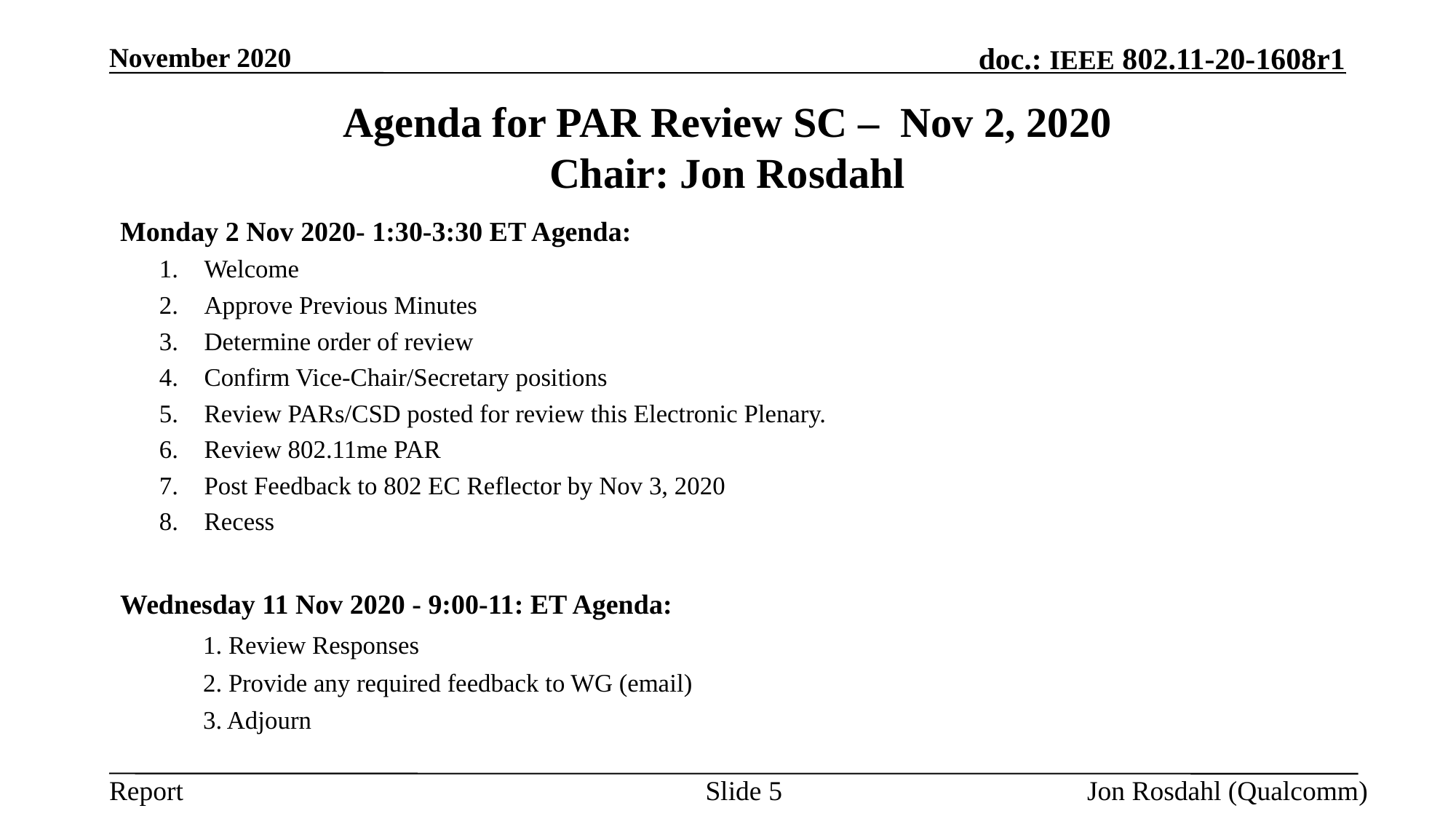

November 2020
# Agenda for PAR Review SC –  Nov 2, 2020 Chair: Jon Rosdahl
Draft Agenda:
Monday 2 Nov 2020- 1:30-3:30 ET Agenda:
Welcome
Approve Previous Minutes
Determine order of review
Confirm Vice-Chair/Secretary positions
Review PARs/CSD posted for review this Electronic Plenary.
Review 802.11me PAR
Post Feedback to 802 EC Reflector by Nov 3, 2020
Recess

Wednesday 11 Nov 2020 - 9:00-11: ET Agenda:
	1. Review Responses
	2. Provide any required feedback to WG (email)
	3. Adjourn
Slide 5
Jon Rosdahl (Qualcomm)